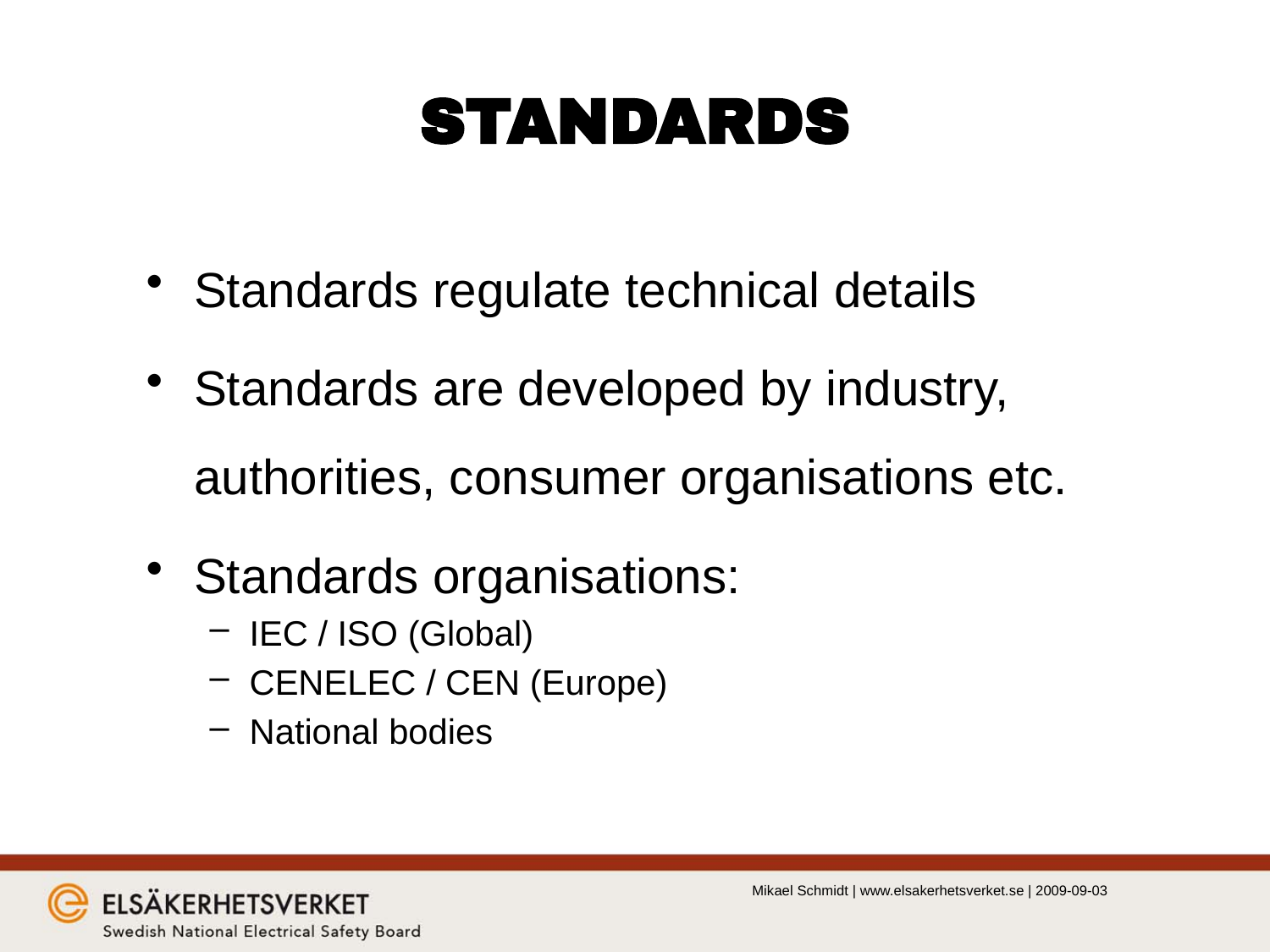

# STANDARDS
Standards regulate technical details
Standards are developed by industry, authorities, consumer organisations etc.
Standards organisations:
IEC / ISO (Global)
CENELEC / CEN (Europe)
National bodies

Mikael Schmidt | www.elsakerhetsverket.se | 2009-09-03